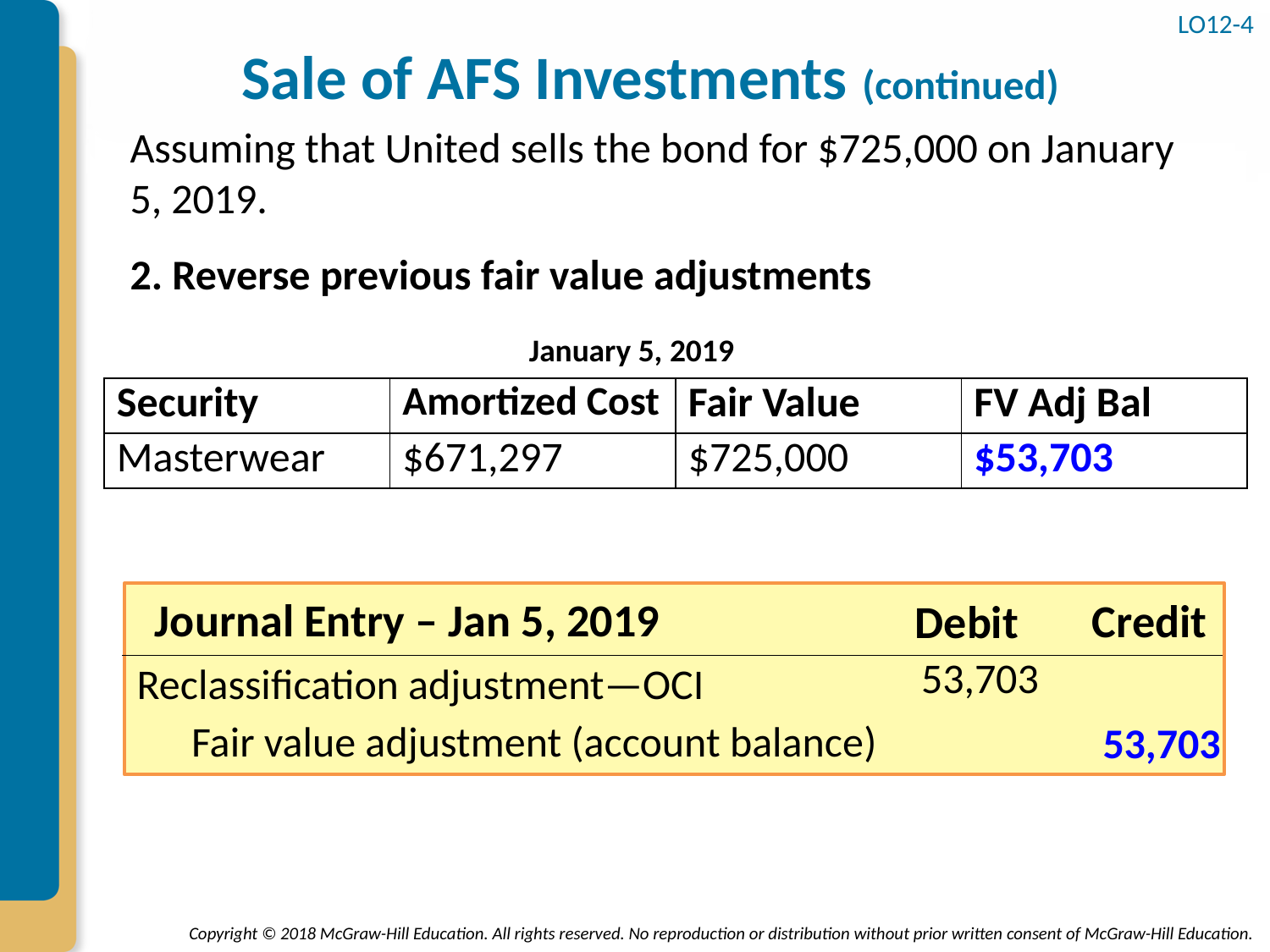

LO12-4
# Sale of AFS Investments (continued)
Assuming that United sells the bond for $725,000 on January 5, 2019.
2. Reverse previous fair value adjustments
January 5, 2019
| Security | Amortized Cost | Fair Value | FV Adj Bal |
| --- | --- | --- | --- |
| Masterwear | $671,297 | $725,000 | $53,703 |

Journal Entry – Jan 5, 2019
Credit
Debit
53,703
Reclassification adjustment—OCI
Fair value adjustment (account balance)
53,703